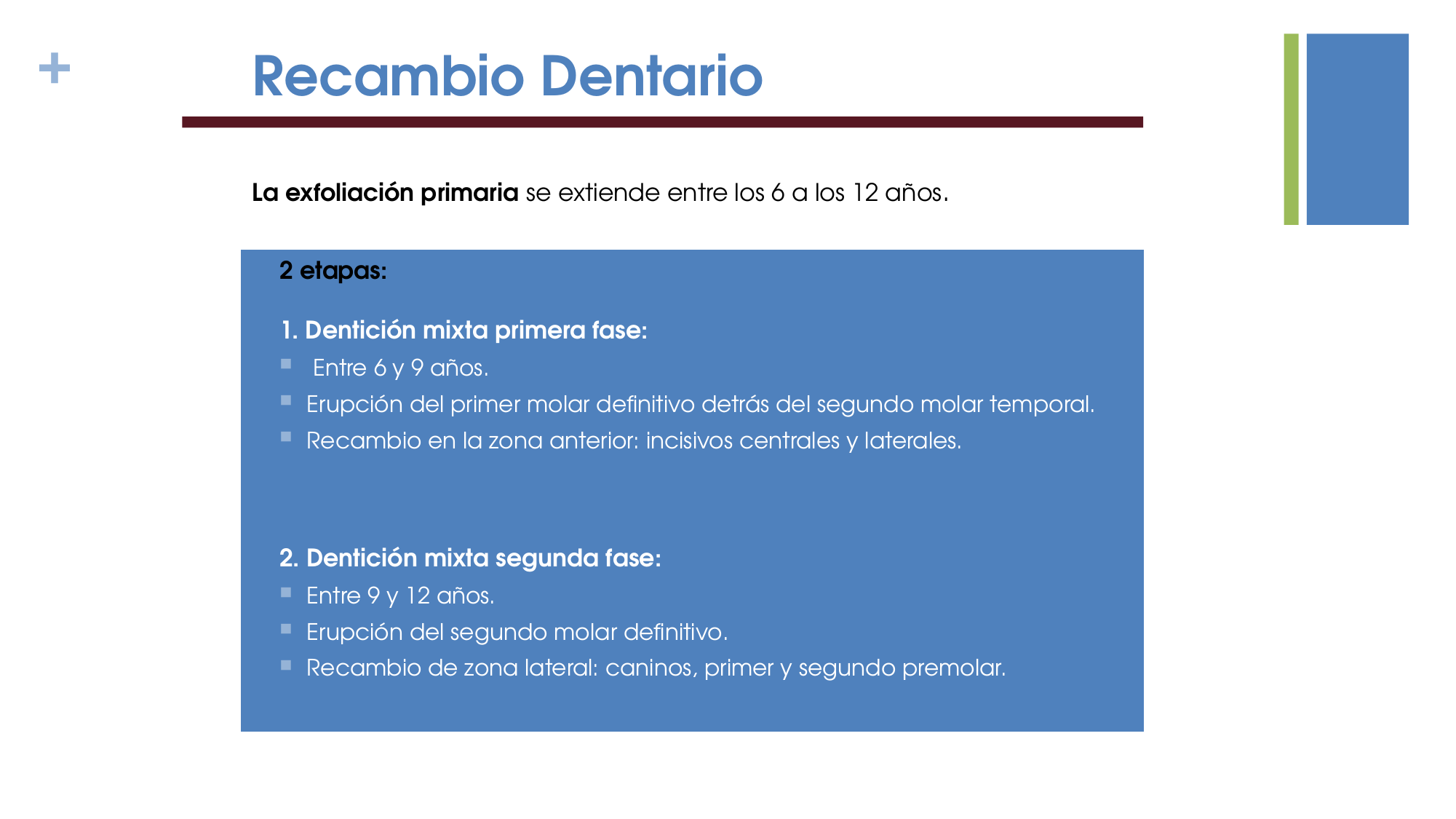

# Recambio Dentario

La exfoliación primaria se extiende entre los 6 a los 12 años.
2 etapas:
1. Dentición mixta primera fase:
 Entre 6 y 9 años.
Erupción del primer molar definitivo detrás del segundo molar temporal.
Recambio en la zona anterior: incisivos centrales y laterales.

2. Dentición mixta segunda fase:
Entre 9 y 12 años.
Erupción del segundo molar definitivo.
Recambio de zona lateral: caninos, primer y segundo premolar.